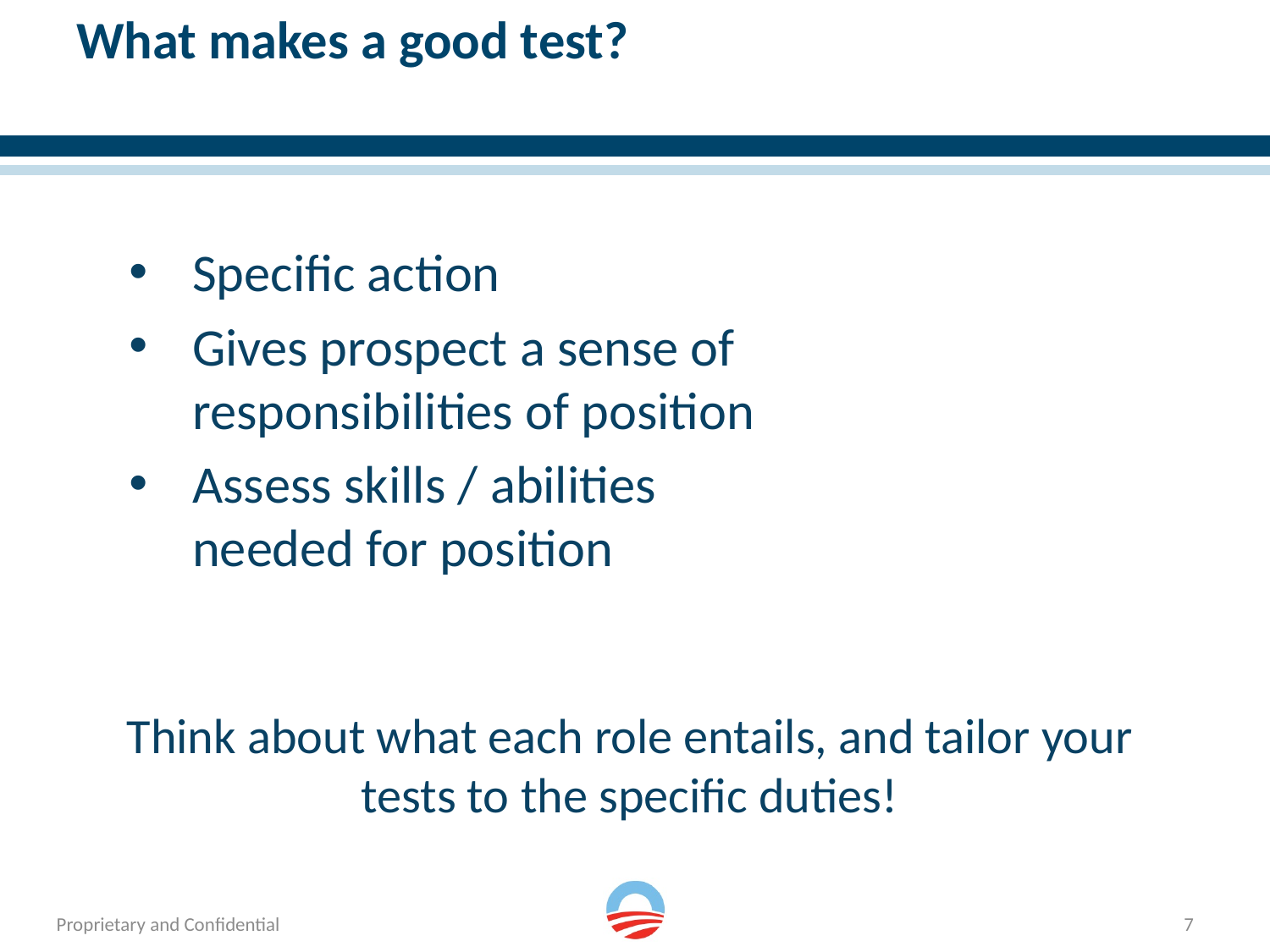

# What makes a good test?
Specific action
Gives prospect a sense of responsibilities of position
Assess skills / abilities needed for position
Think about what each role entails, and tailor your tests to the specific duties!
7